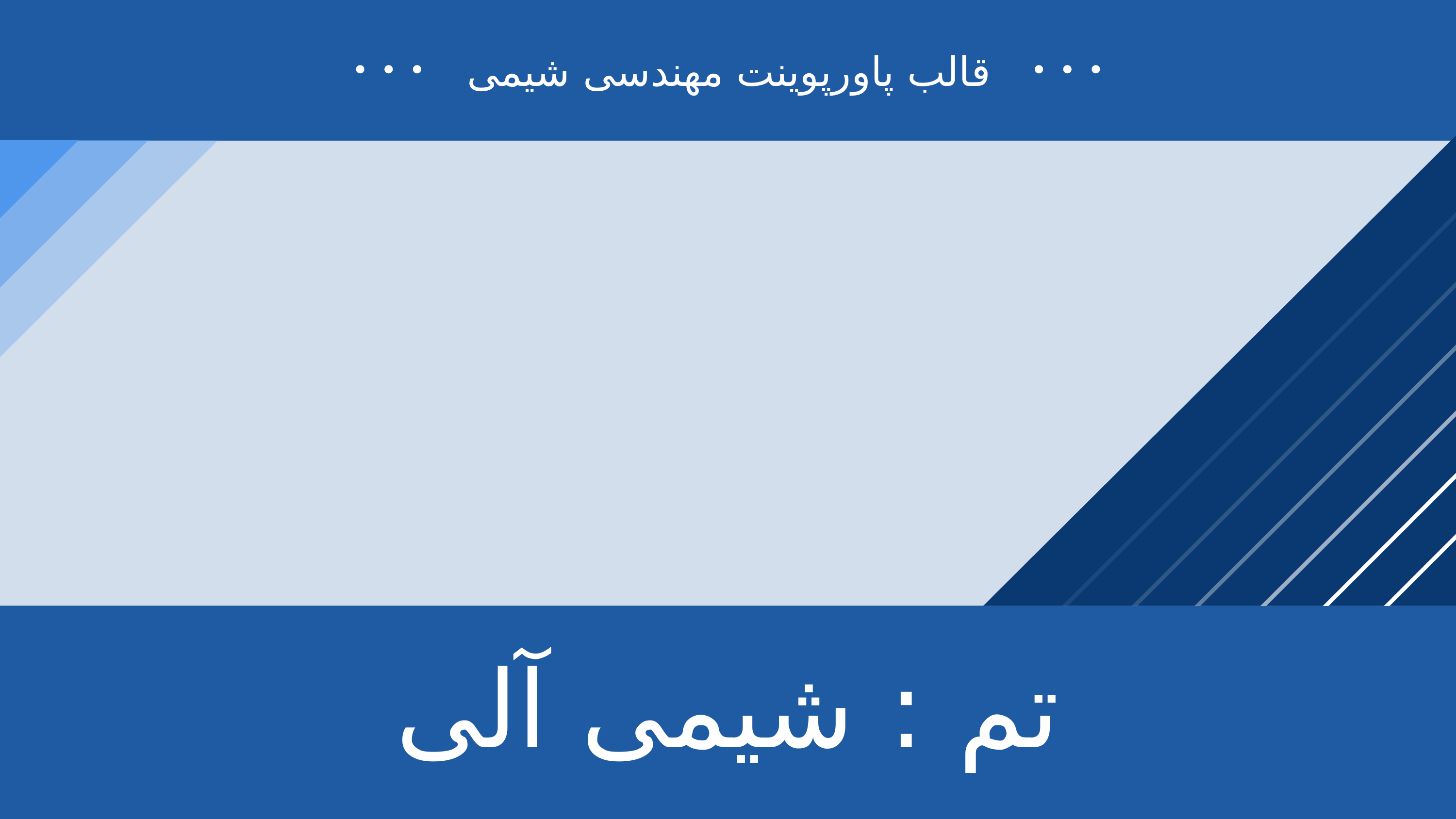

قالب پاورپوینت مهندسی شیمی

تم : شیمی آلی